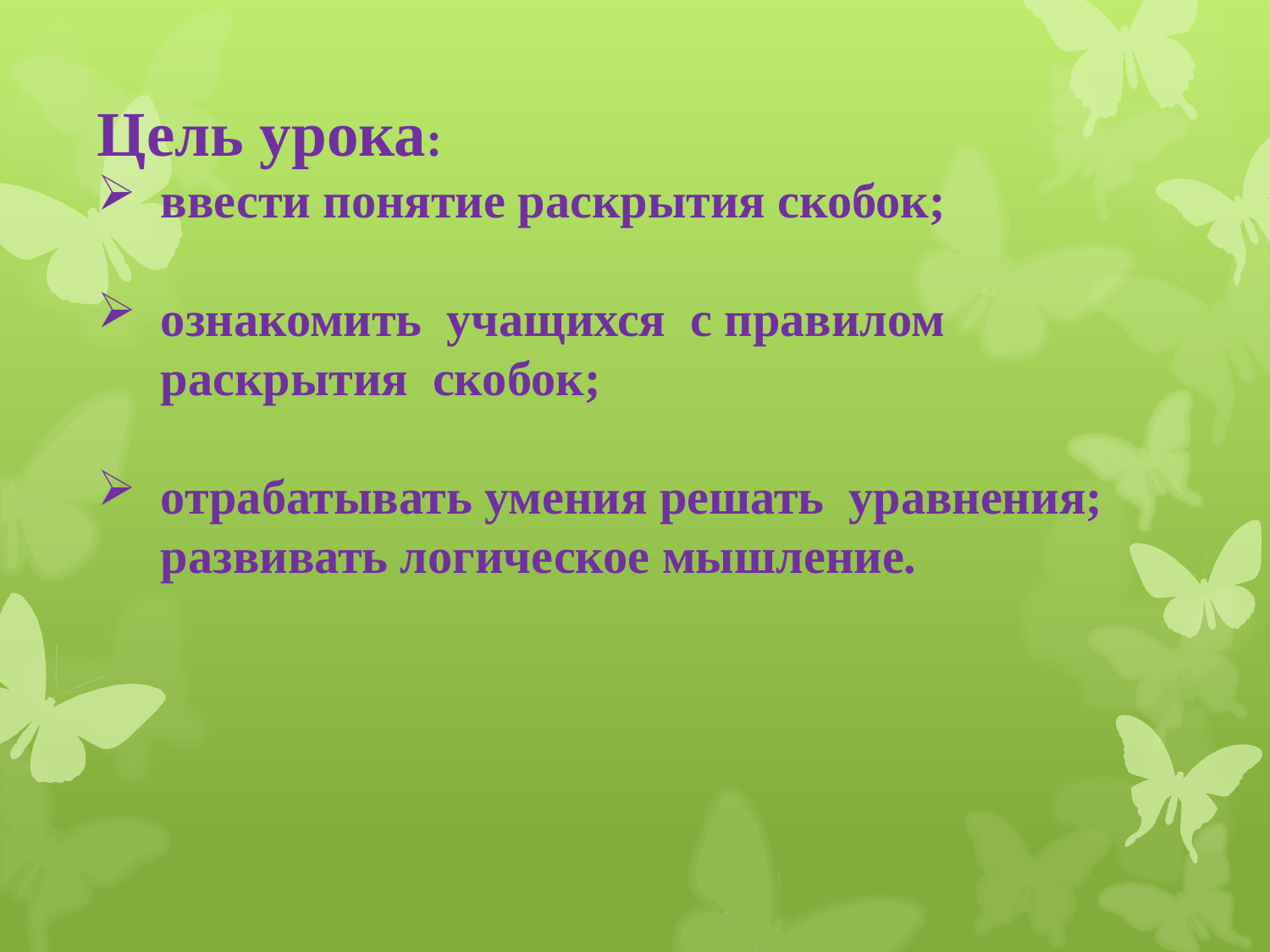

Цель урока:
ввести понятие раскрытия скобок;

ознакомить  учащихся  с правилом раскрытия  скобок;

отрабатывать умения решать  уравнения; развивать логическое мышление.